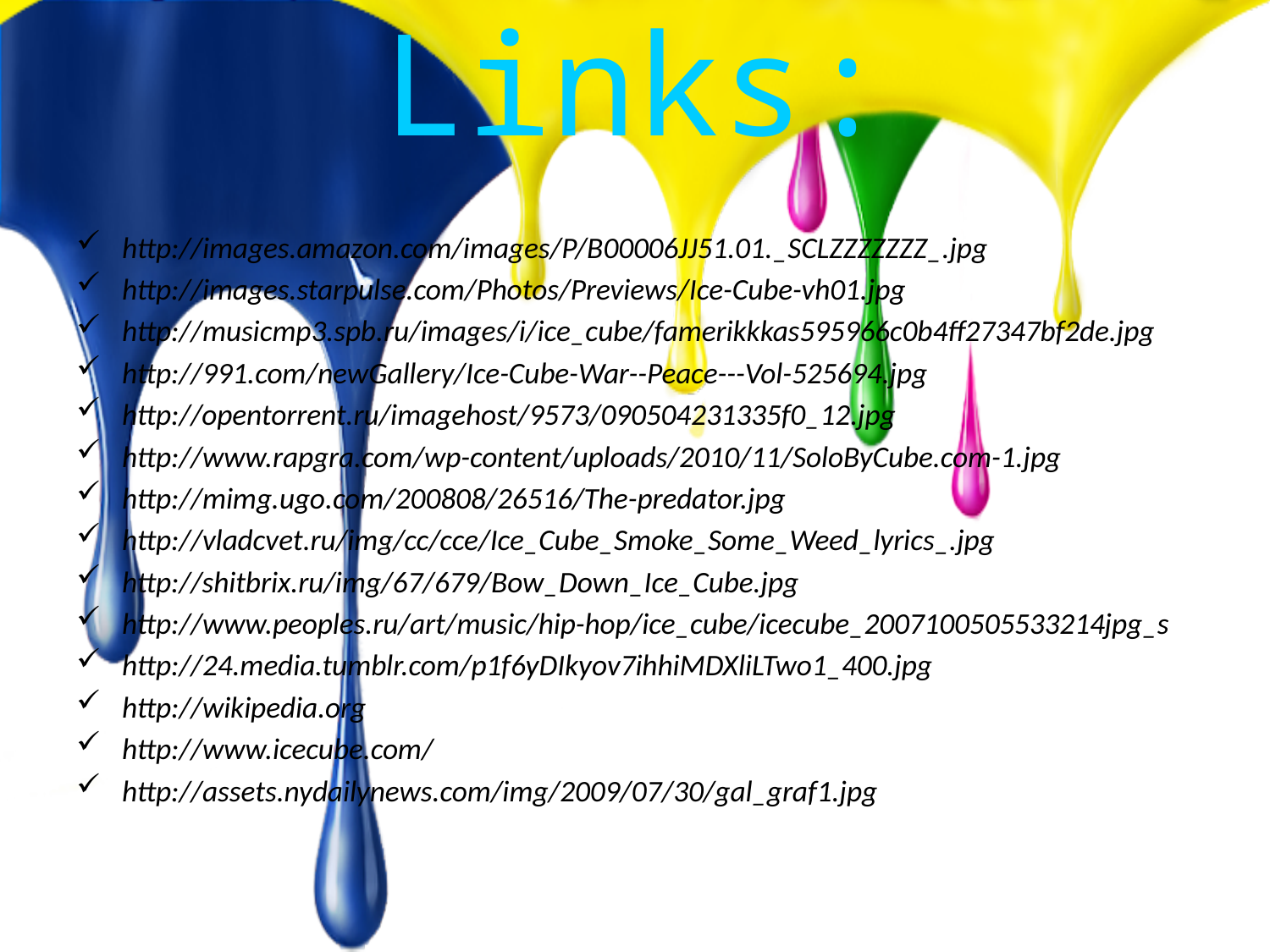

# Links:
http://images.amazon.com/images/P/B00006JJ51.01._SCLZZZZZZZ_.jpg
http://images.starpulse.com/Photos/Previews/Ice-Cube-vh01.jpg
http://musicmp3.spb.ru/images/i/ice_cube/famerikkkas595966c0b4ff27347bf2de.jpg
http://991.com/newGallery/Ice-Cube-War--Peace---Vol-525694.jpg
http://opentorrent.ru/imagehost/9573/090504231335f0_12.jpg
http://www.rapgra.com/wp-content/uploads/2010/11/SoloByCube.com-1.jpg
http://mimg.ugo.com/200808/26516/The-predator.jpg
http://vladcvet.ru/img/cc/cce/Ice_Cube_Smoke_Some_Weed_lyrics_.jpg
http://shitbrix.ru/img/67/679/Bow_Down_Ice_Cube.jpg
http://www.peoples.ru/art/music/hip-hop/ice_cube/icecube_2007100505533214jpg_s
http://24.media.tumblr.com/p1f6yDIkyov7ihhiMDXliLTwo1_400.jpg
http://wikipedia.org
http://www.icecube.com/
http://assets.nydailynews.com/img/2009/07/30/gal_graf1.jpg